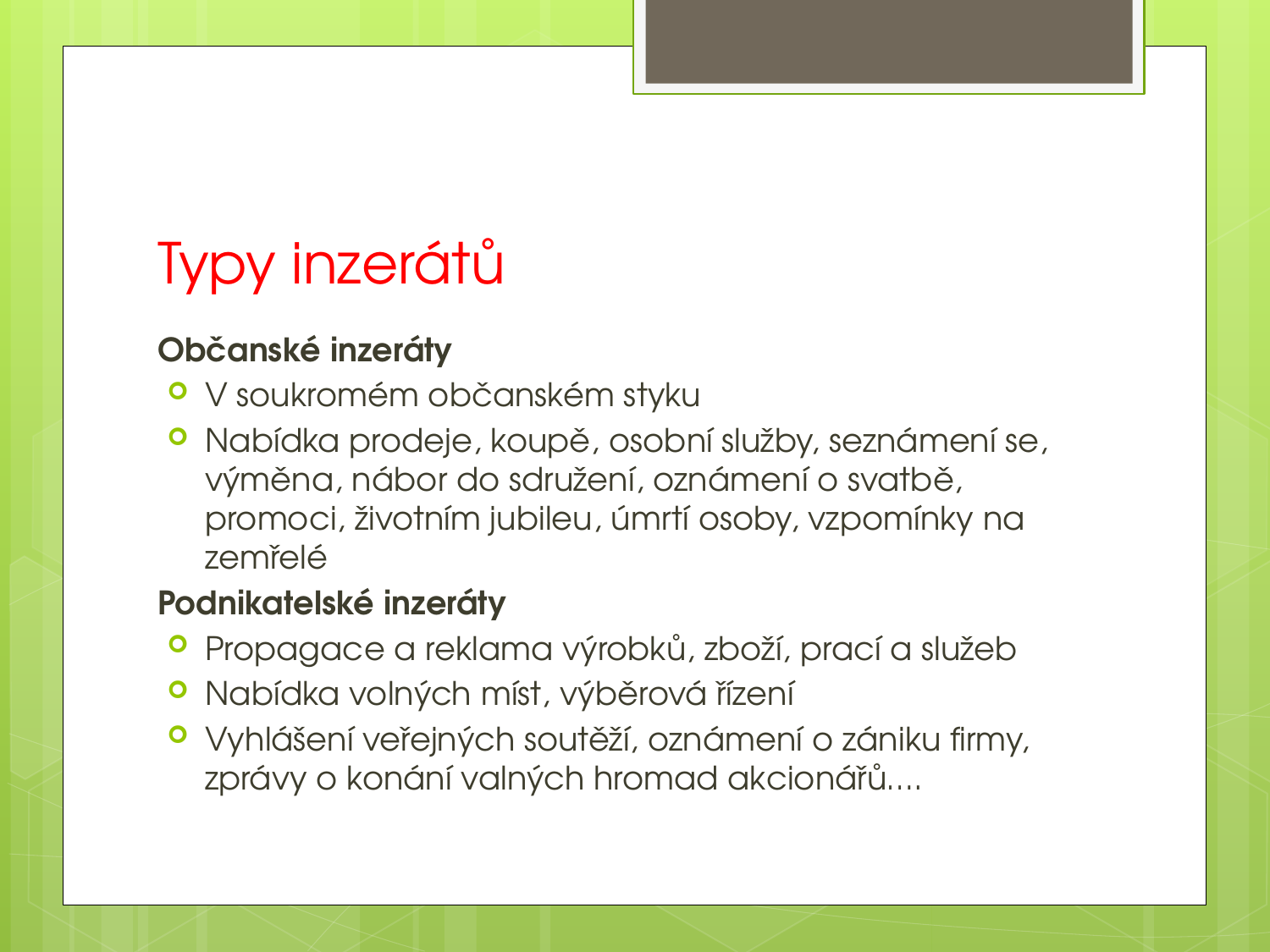

# Typy inzerátů
Občanské inzeráty
V soukromém občanském styku
Nabídka prodeje, koupě, osobní služby, seznámení se, výměna, nábor do sdružení, oznámení o svatbě, promoci, životním jubileu, úmrtí osoby, vzpomínky na zemřelé
Podnikatelské inzeráty
Propagace a reklama výrobků, zboží, prací a služeb
Nabídka volných míst, výběrová řízení
Vyhlášení veřejných soutěží, oznámení o zániku firmy, zprávy o konání valných hromad akcionářů….